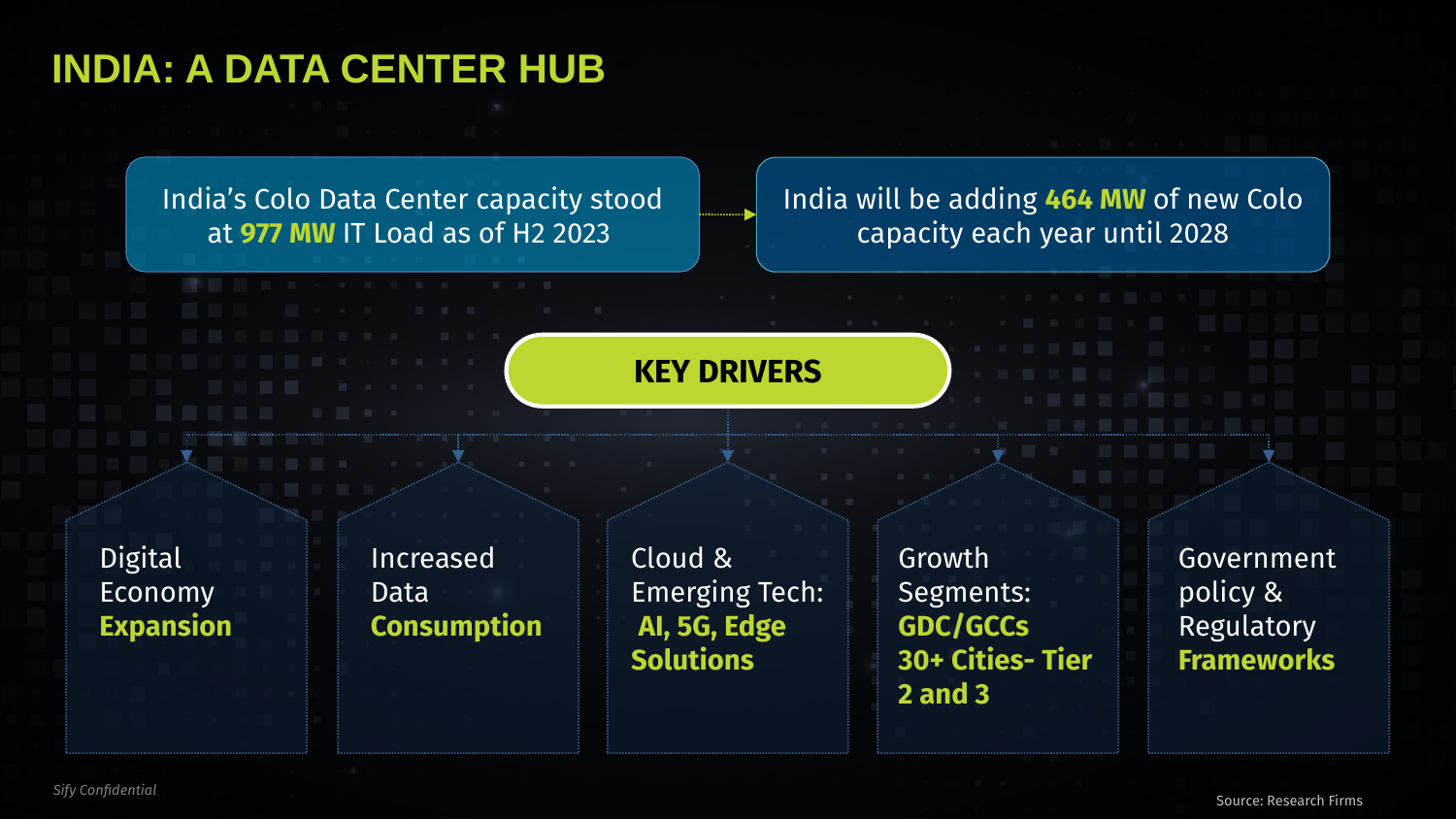

# India: A Data Center Hub
India’s Colo Data Center capacity stood at 977 MW IT Load as of H2 2023
India will be adding 464 MW of new Colo capacity each year until 2028

KEY DRIVERS

Digital Economy Expansion

Increased Data Consumption

Cloud & Emerging Tech:  AI, 5G, Edge Solutions

Growth Segments: GDC/GCCs
30+ Cities- Tier 2 and 3

Government policy & Regulatory Frameworks

Source: Research Firms